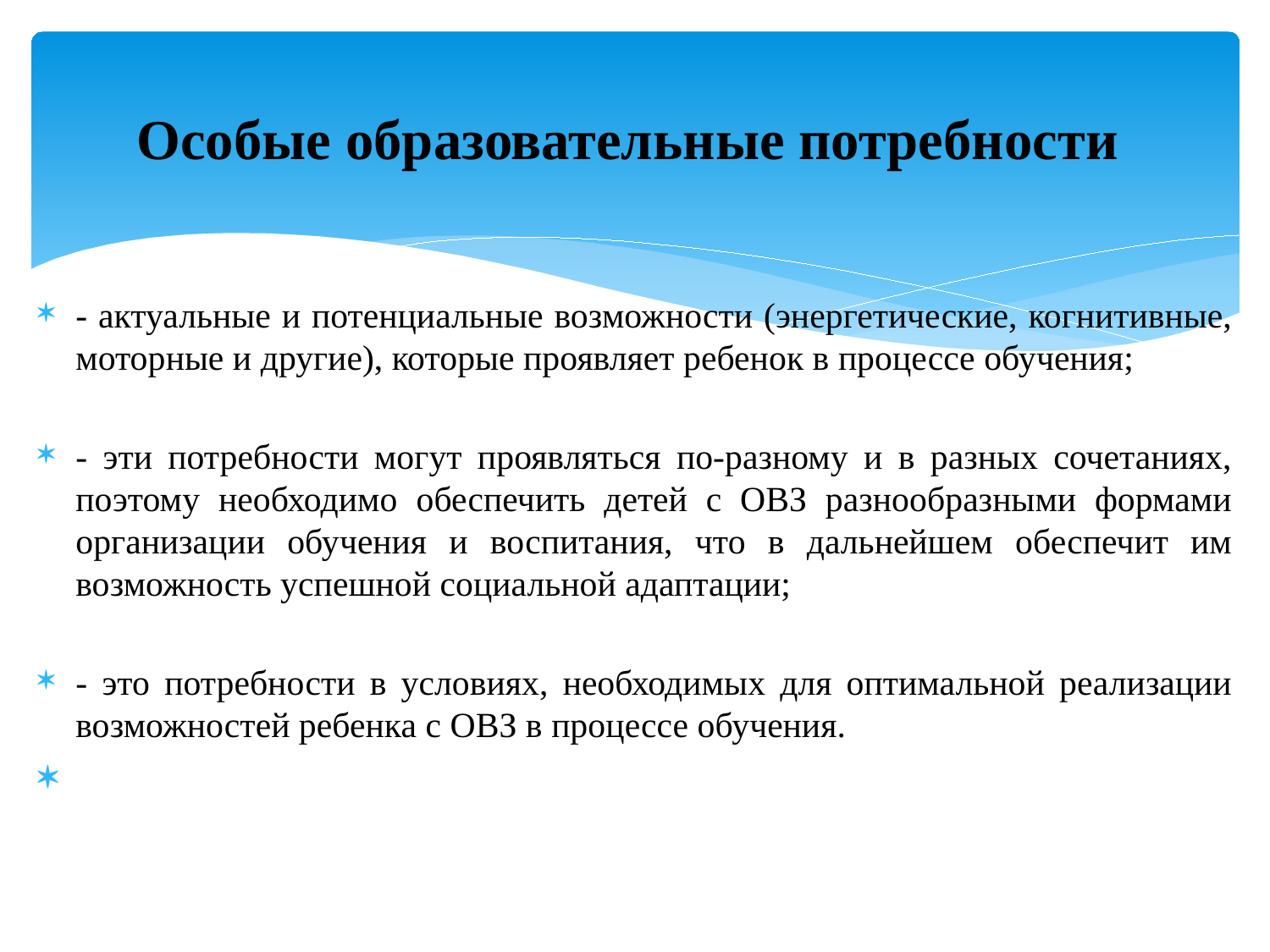

# Особые образовательные потребности
- актуальные и потенциальные возможности (энергетические, когнитивные, моторные и другие), которые проявляет ребенок в процессе обучения;

- эти потребности могут проявляться по-разному и в разных сочетаниях, поэтому необходимо обеспечить детей с ОВЗ разнообразными формами организации обучения и воспитания, что в дальнейшем обеспечит им возможность успешной социальной адаптации;

- это потребности в условиях, необходимых для оптимальной реализации возможностей ребенка с ОВЗ в процессе обучения.